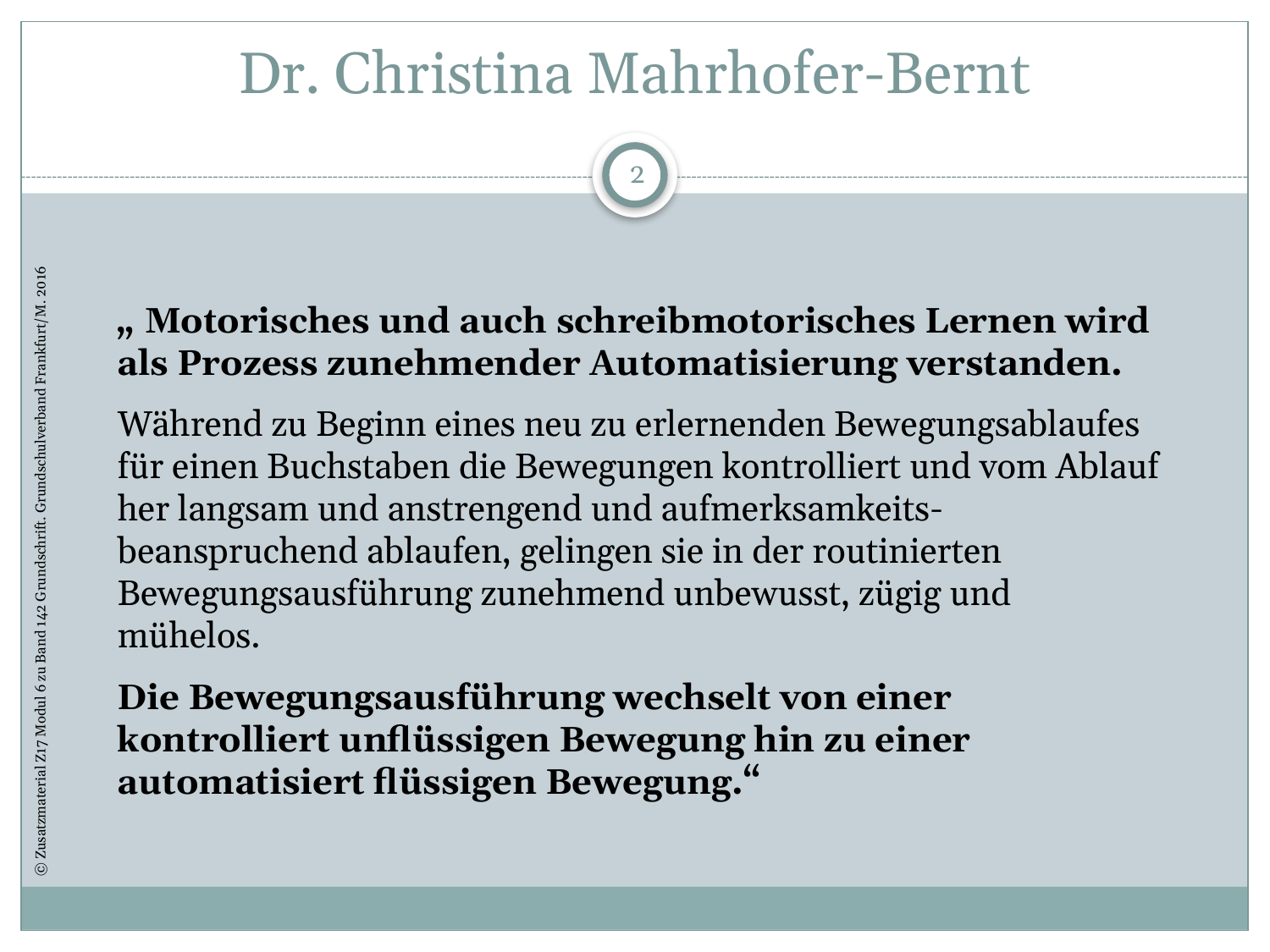

# Dr. Christina Mahrhofer-Bernt
2
„ Motorisches und auch schreibmotorisches Lernen wird als Prozess zunehmender Automatisierung verstanden.
Während zu Beginn eines neu zu erlernenden Bewegungsablaufes für einen Buchstaben die Bewegungen kontrolliert und vom Ablauf her langsam und anstrengend und aufmerksamkeits-beanspruchend ablaufen, gelingen sie in der routinierten Bewegungsausführung zunehmend unbewusst, zügig und mühelos.
Die Bewegungsausführung wechselt von einer kontrolliert unflüssigen Bewegung hin zu einer automatisiert flüssigen Bewegung.“